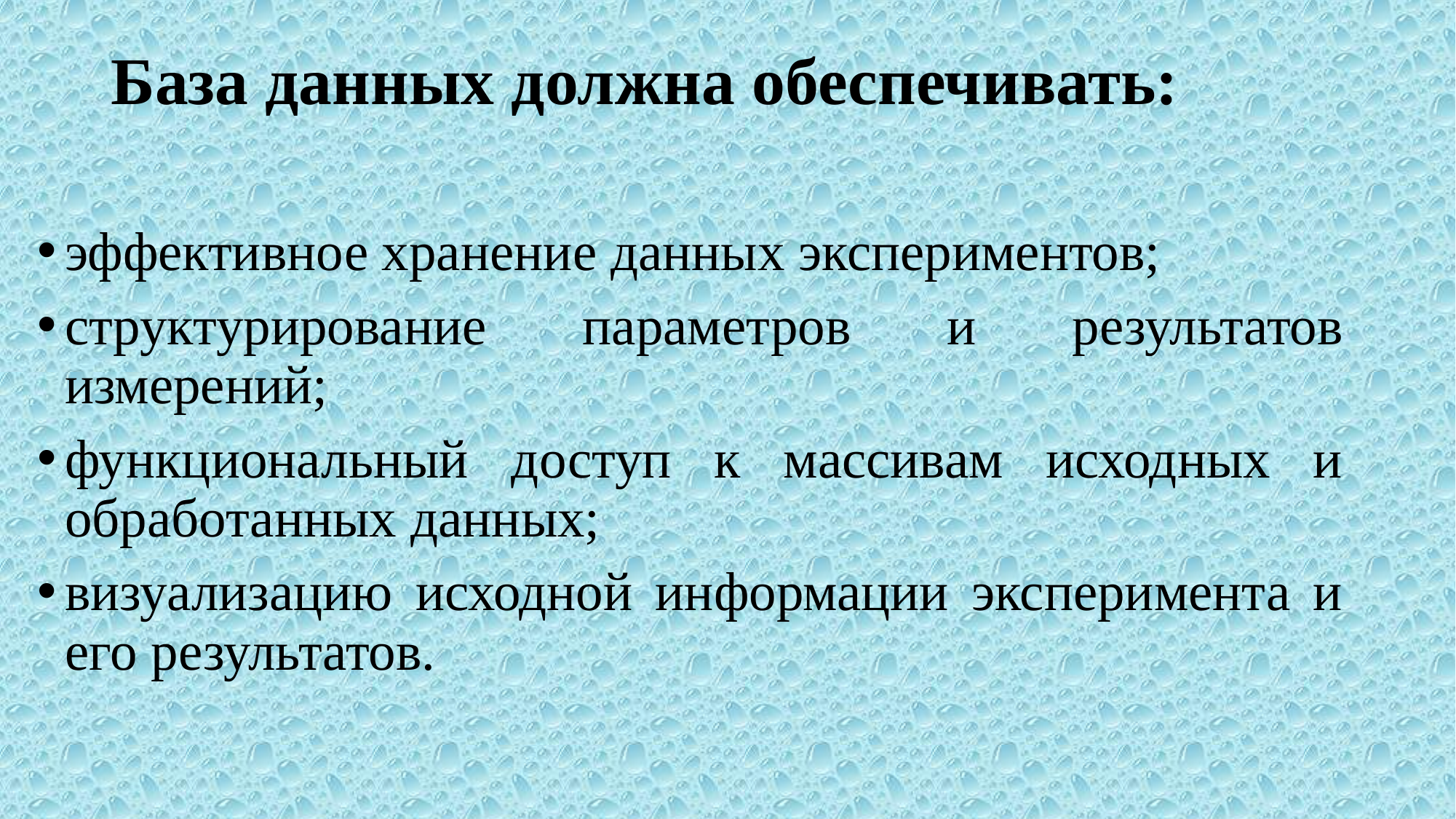

# База данных должна обеспечивать:
эффективное хранение данных экспериментов;
структурирование параметров и результатов измерений;
функциональный доступ к массивам исходных и обработанных данных;
визуализацию исходной информации эксперимента и его результатов.